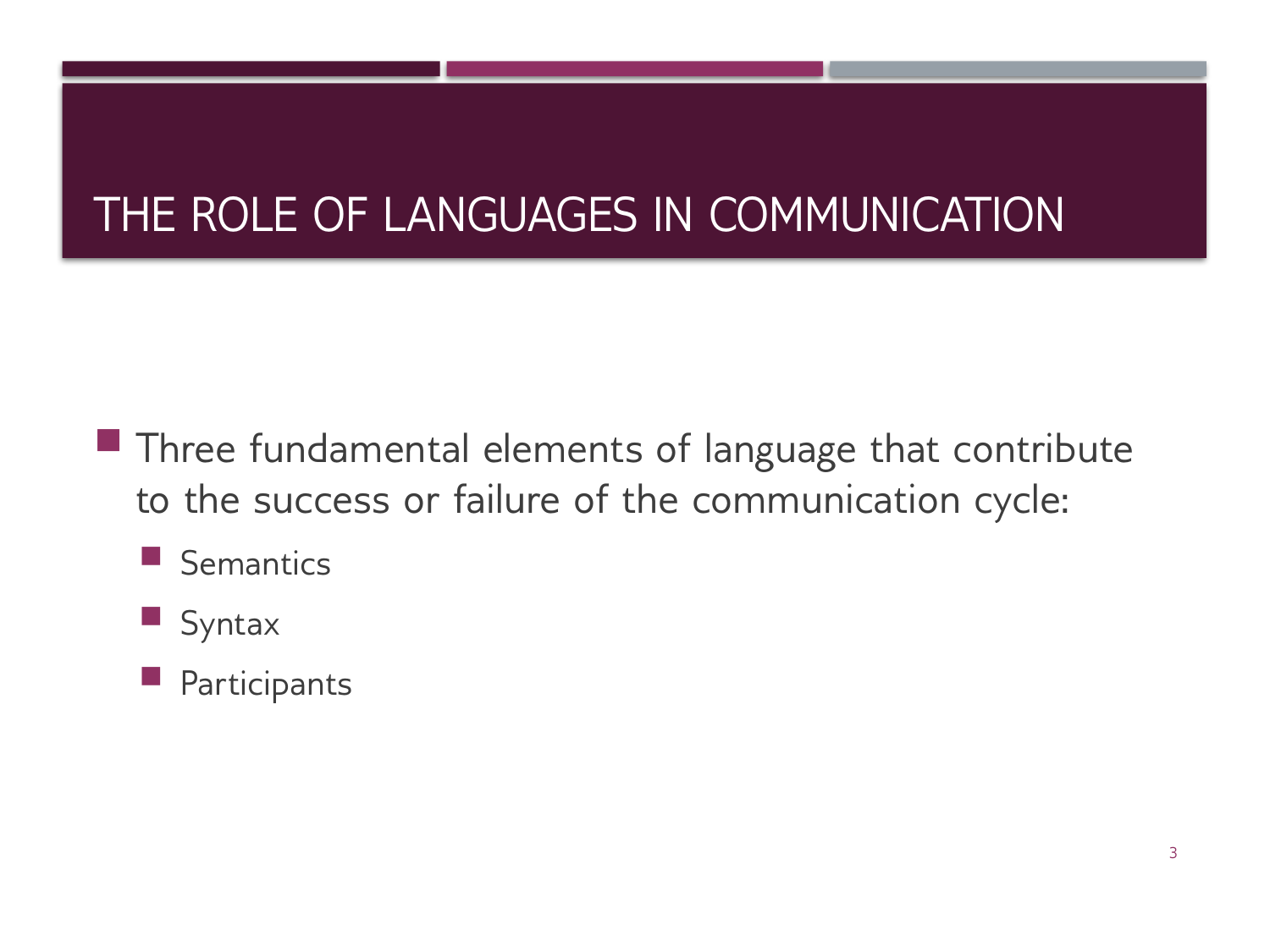

# The Role of Languages in Communication
Three fundamental elements of language that contribute to the success or failure of the communication cycle:
Semantics
Syntax
Participants
3